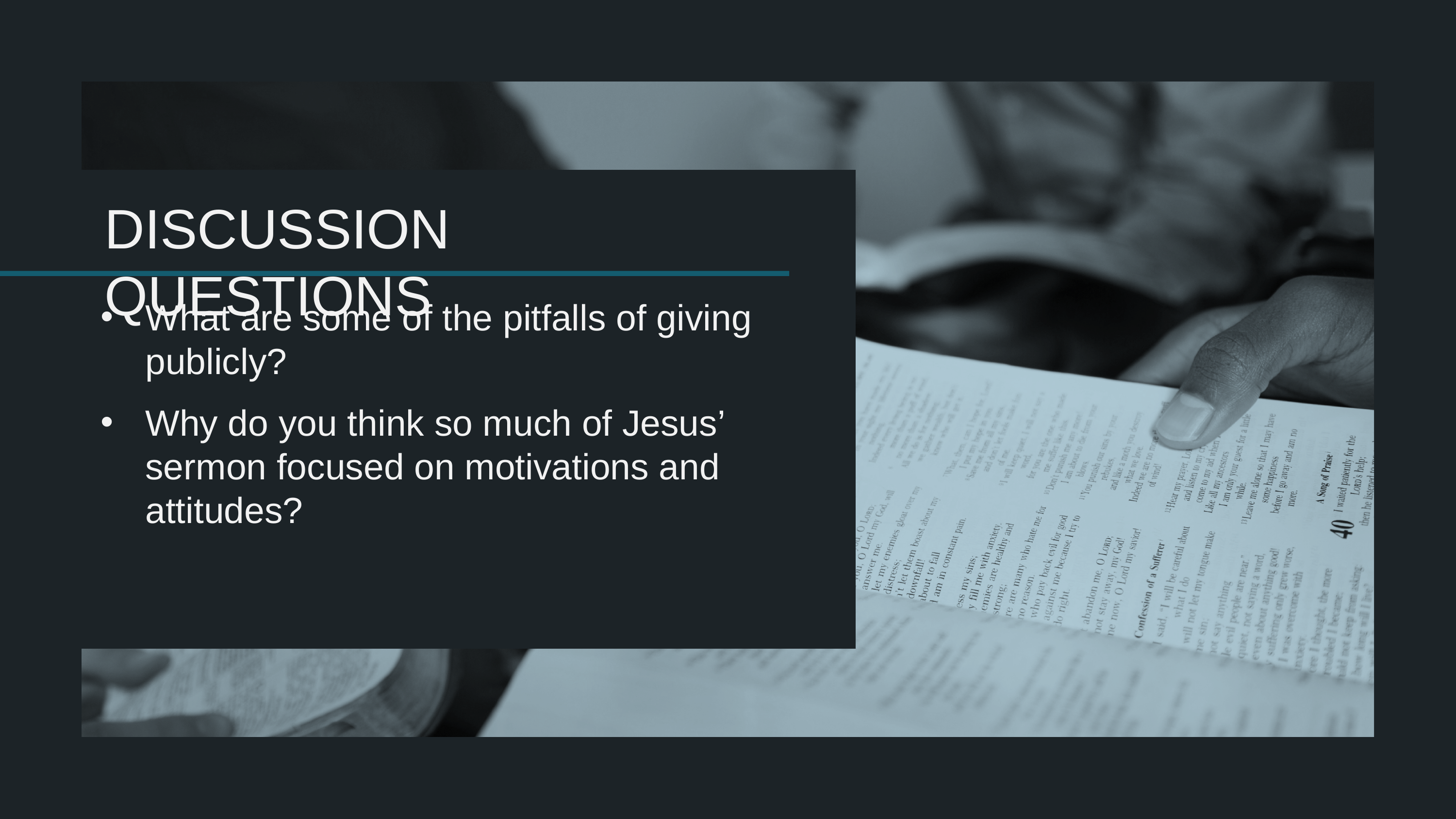

What are some of the pitfalls of giving publicly?
Why do you think so much of Jesus’ sermon focused on motivations and attitudes?